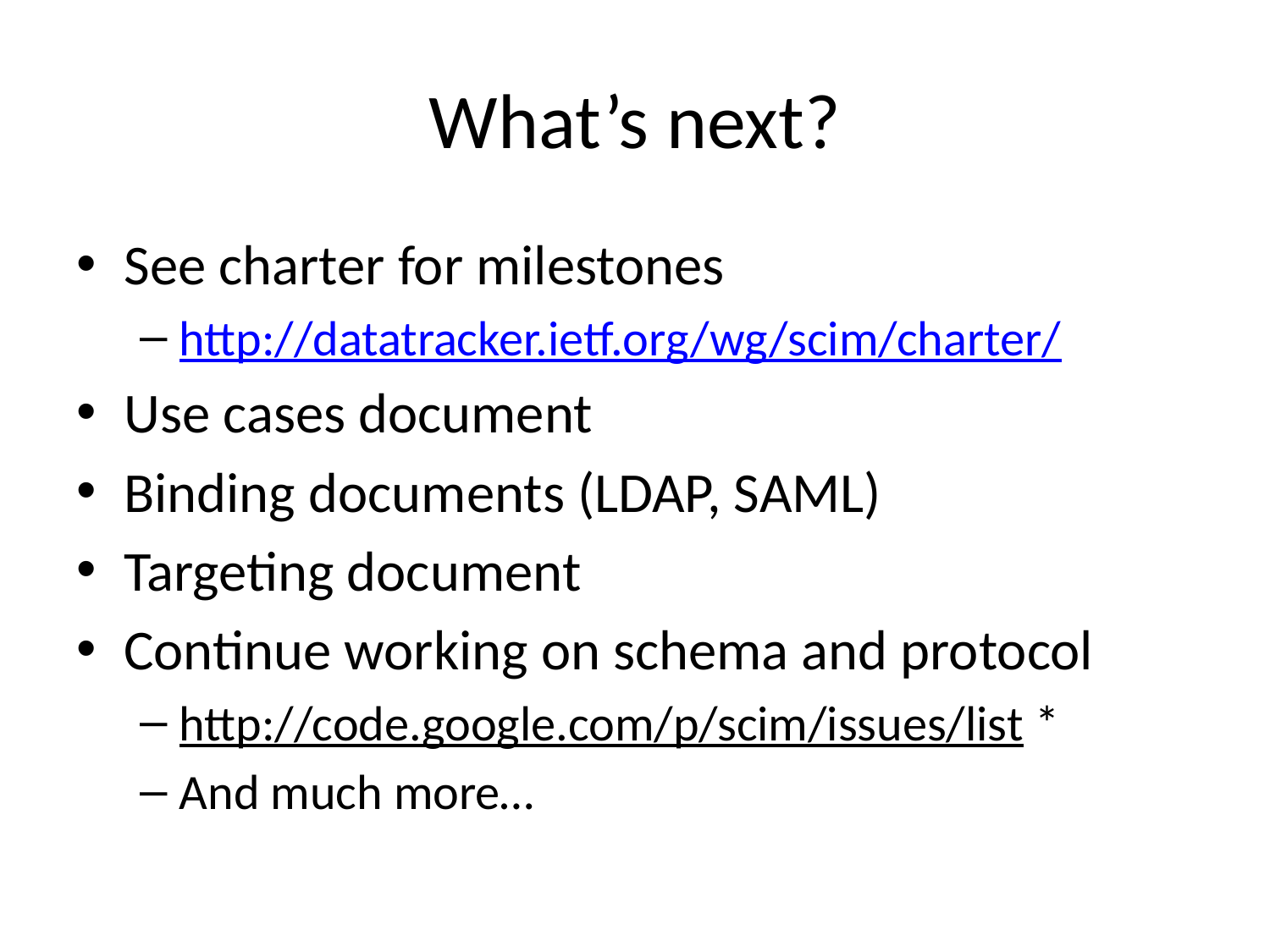

# What’s next?
See charter for milestones
http://datatracker.ietf.org/wg/scim/charter/
Use cases document
Binding documents (LDAP, SAML)
Targeting document
Continue working on schema and protocol
http://code.google.com/p/scim/issues/list *
And much more…